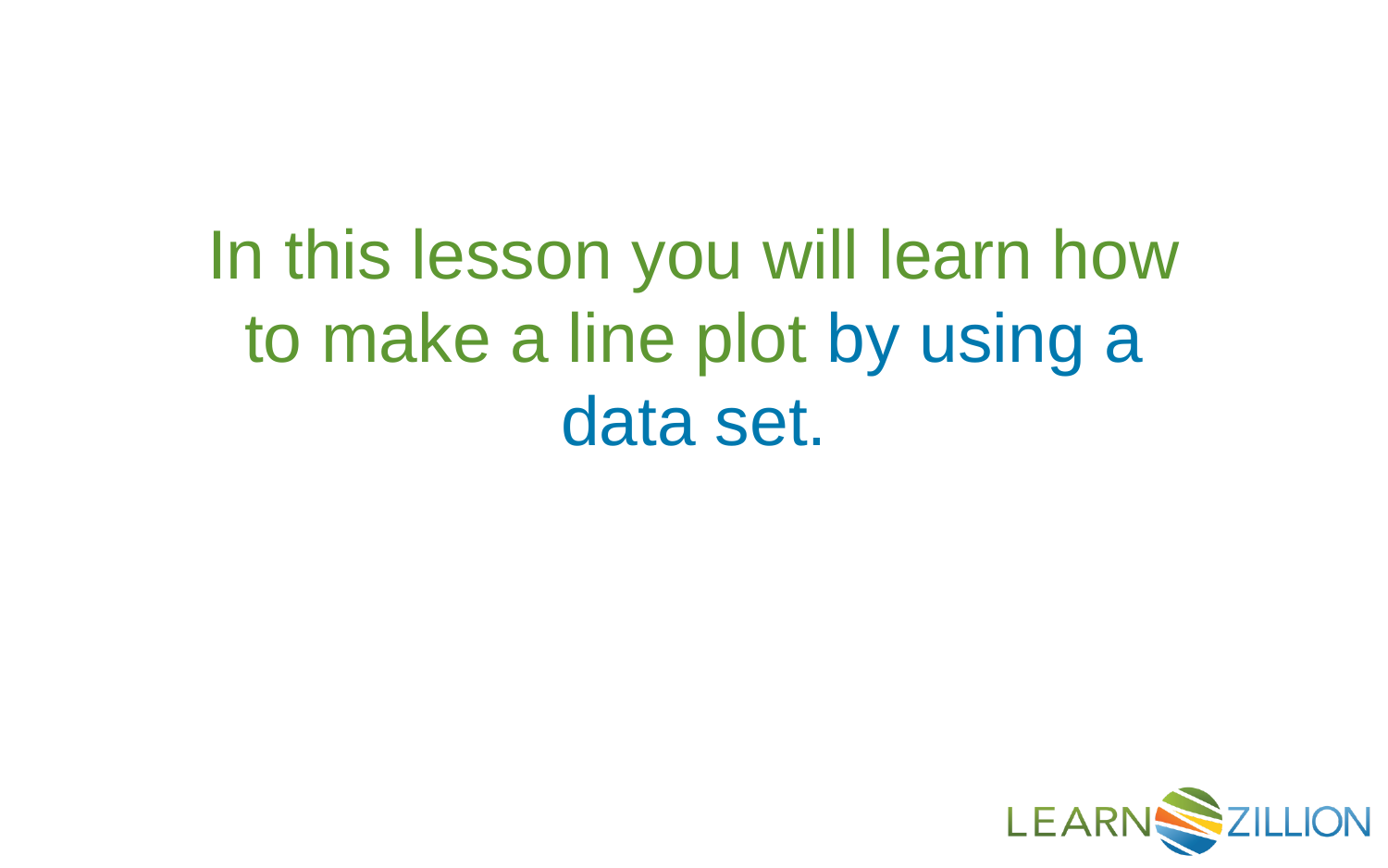

In this lesson you will learn how to make a line plot by using a data set.